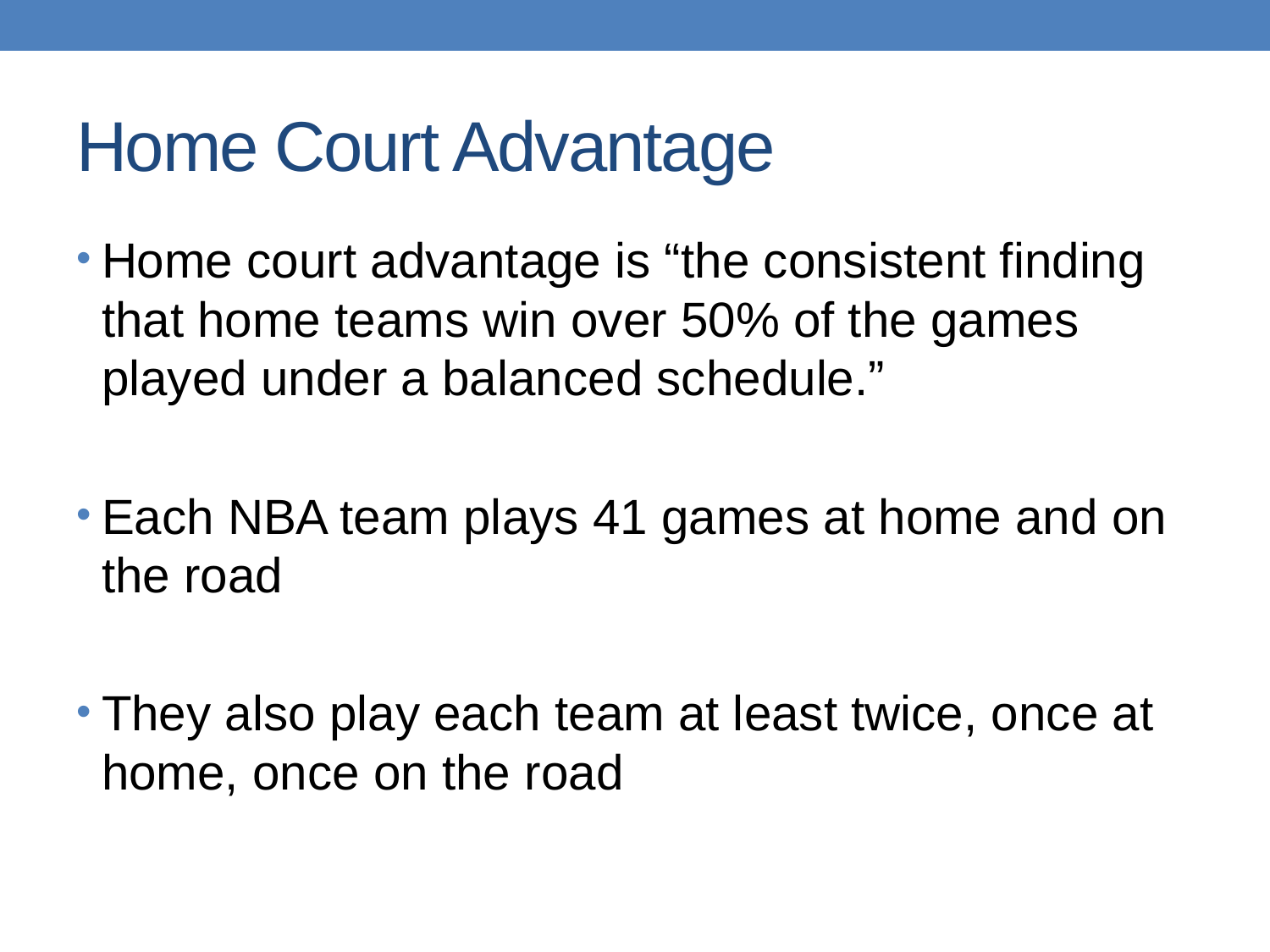

# Home Court Advantage
Home court advantage is “the consistent finding that home teams win over 50% of the games played under a balanced schedule.”

Each NBA team plays 41 games at home and on the road

They also play each team at least twice, once at home, once on the road